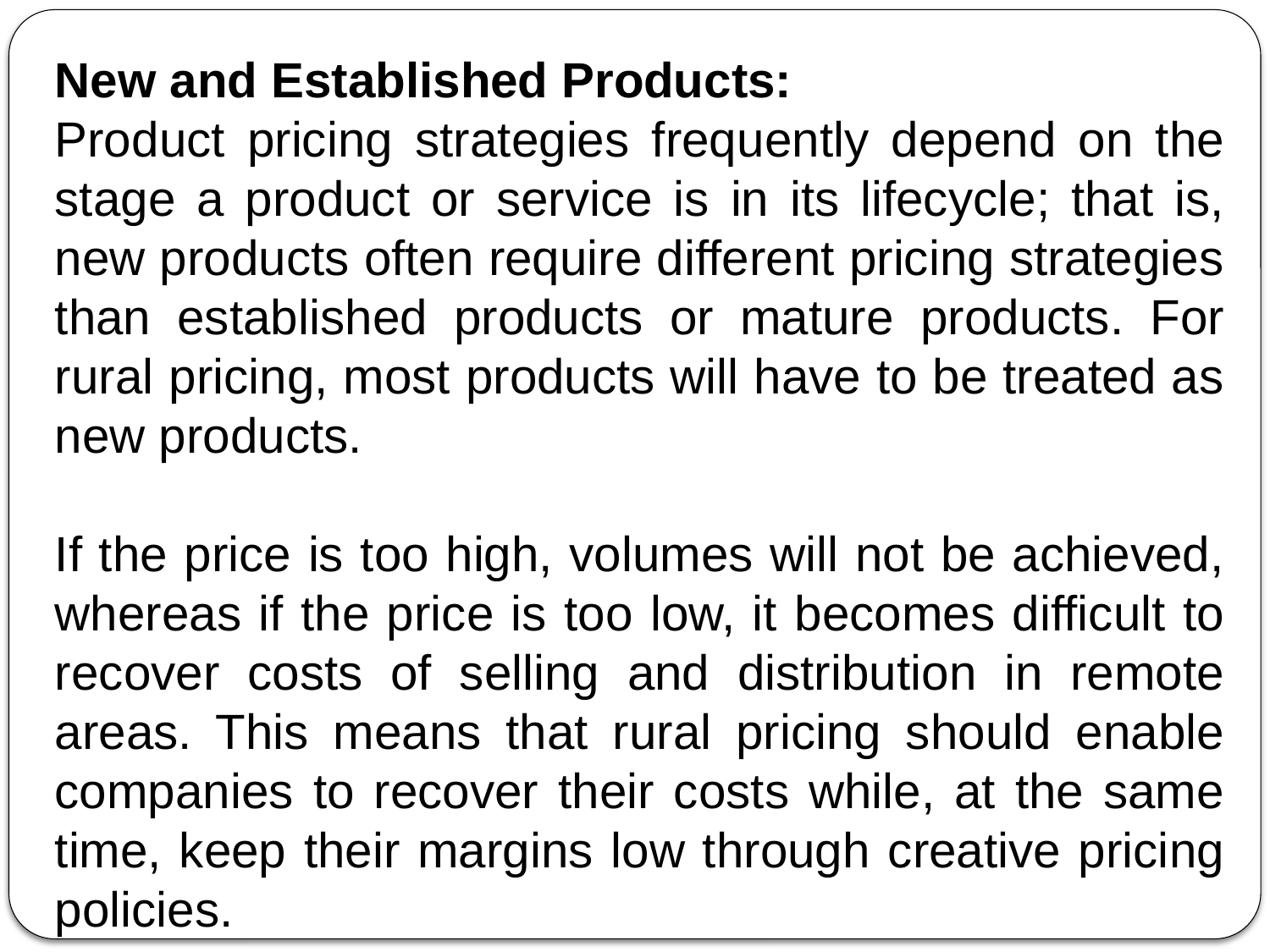

New and Established Products:
Product pricing strategies frequently depend on the stage a product or service is in its lifecycle; that is, new products often require different pricing strategies than established products or mature products. For rural pricing, most products will have to be treated as new products.

If the price is too high, volumes will not be achieved, whereas if the price is too low, it becomes difficult to recover costs of selling and distribution in remote areas. This means that rural pricing should enable companies to recover their costs while, at the same time, keep their margins low through creative pricing policies.